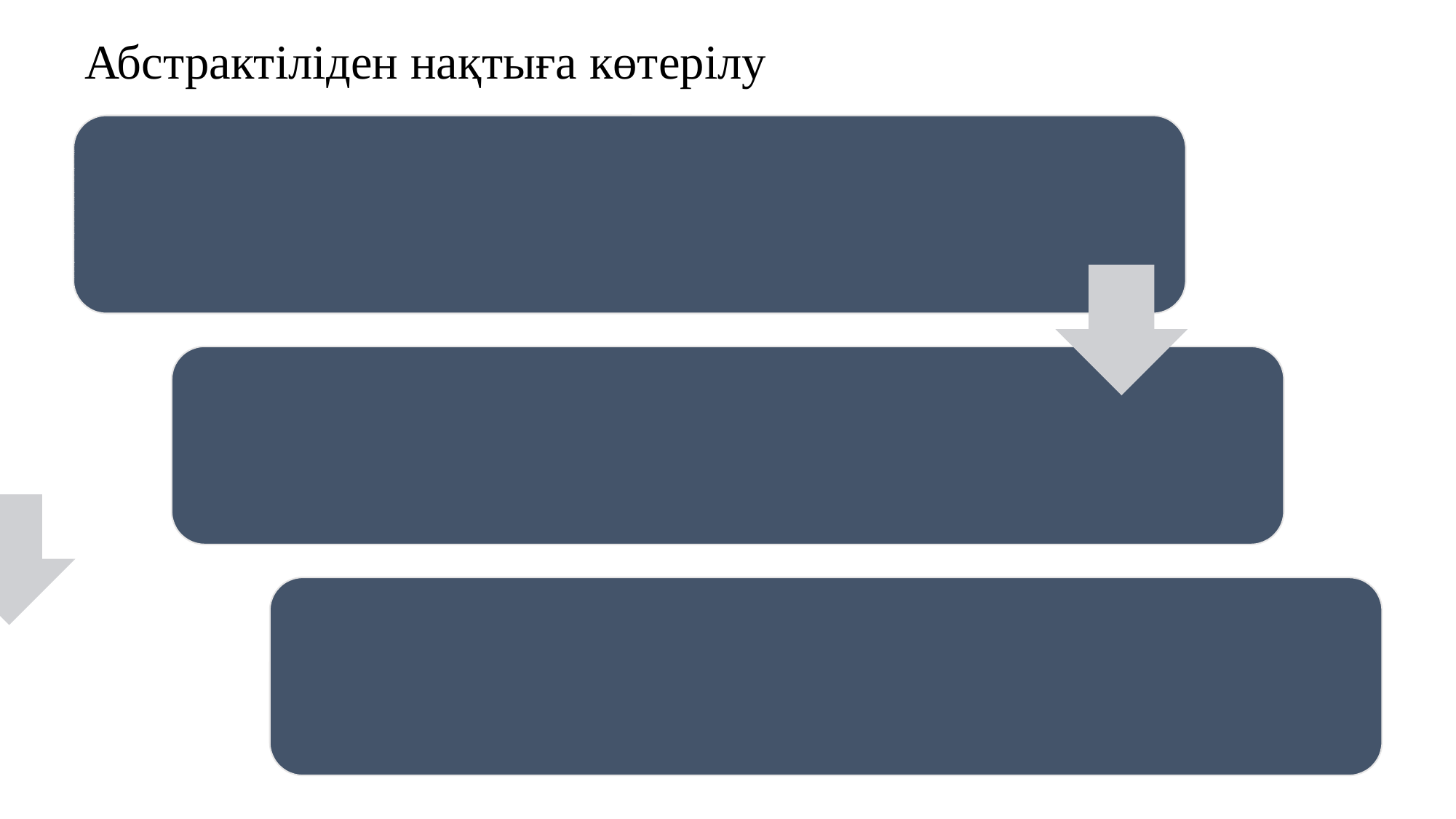

# Абстрактіліден нақтыға көтерілу
Бұл әдіс ғылыми білімнің қозғалысының әмбебап формасы, зерттеушінің ойлауында шындықты бейнелеу заңы болып табылады.
Осылайша, қарастырылып отырған әдіс ғылыми зерттеу заңы болып табылады, оған сәйкес ойлау шындықтағы нақтыдан ойлаудағы абстрактіліге және одан ойлаудағы нақтыға оралады.